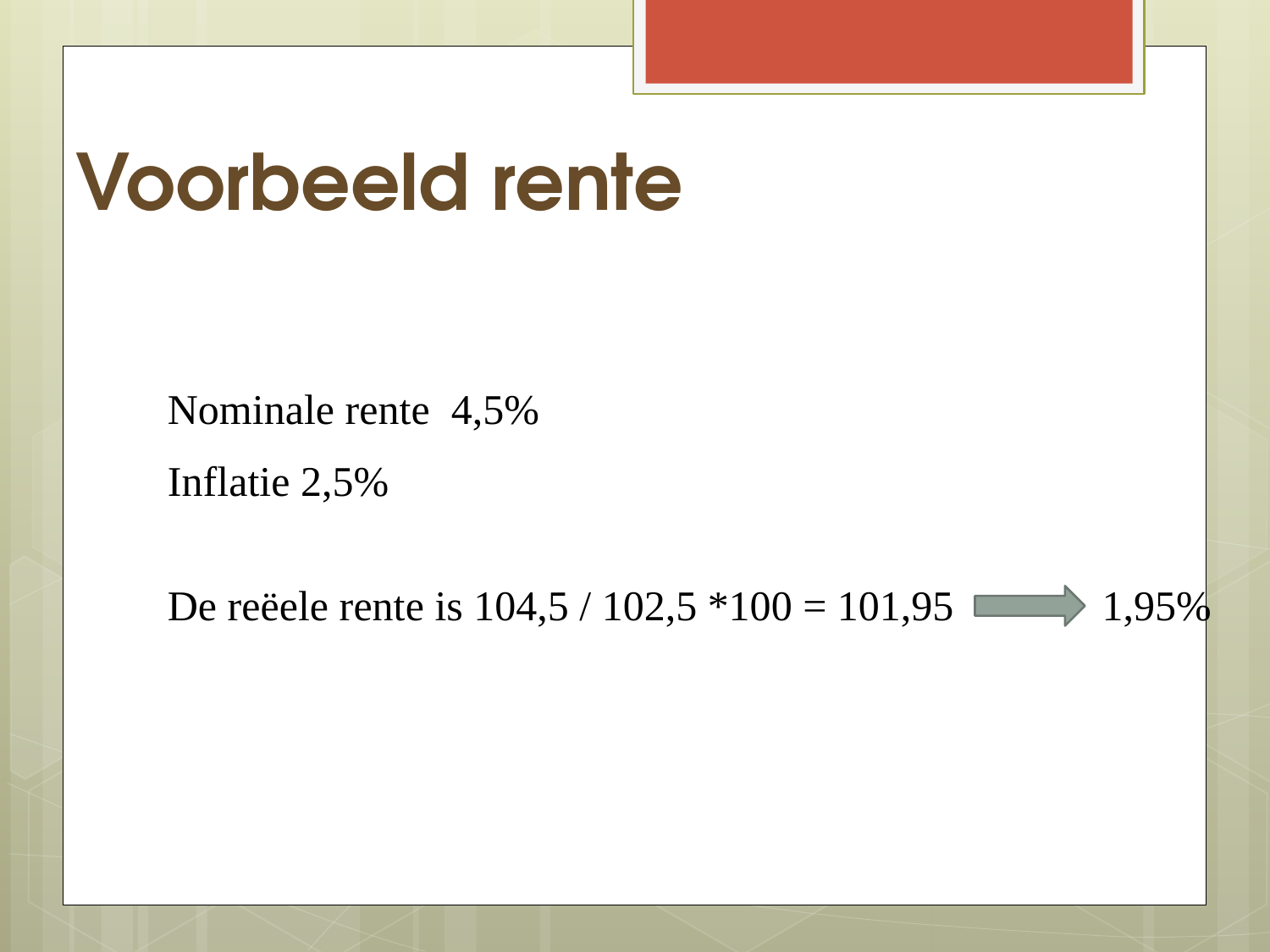

Voorbeeld rente
Nominale rente  4,5%
Inflatie 2,5%
De reëele rente is 104,5 / 102,5 *100 = 101,95              1,95%